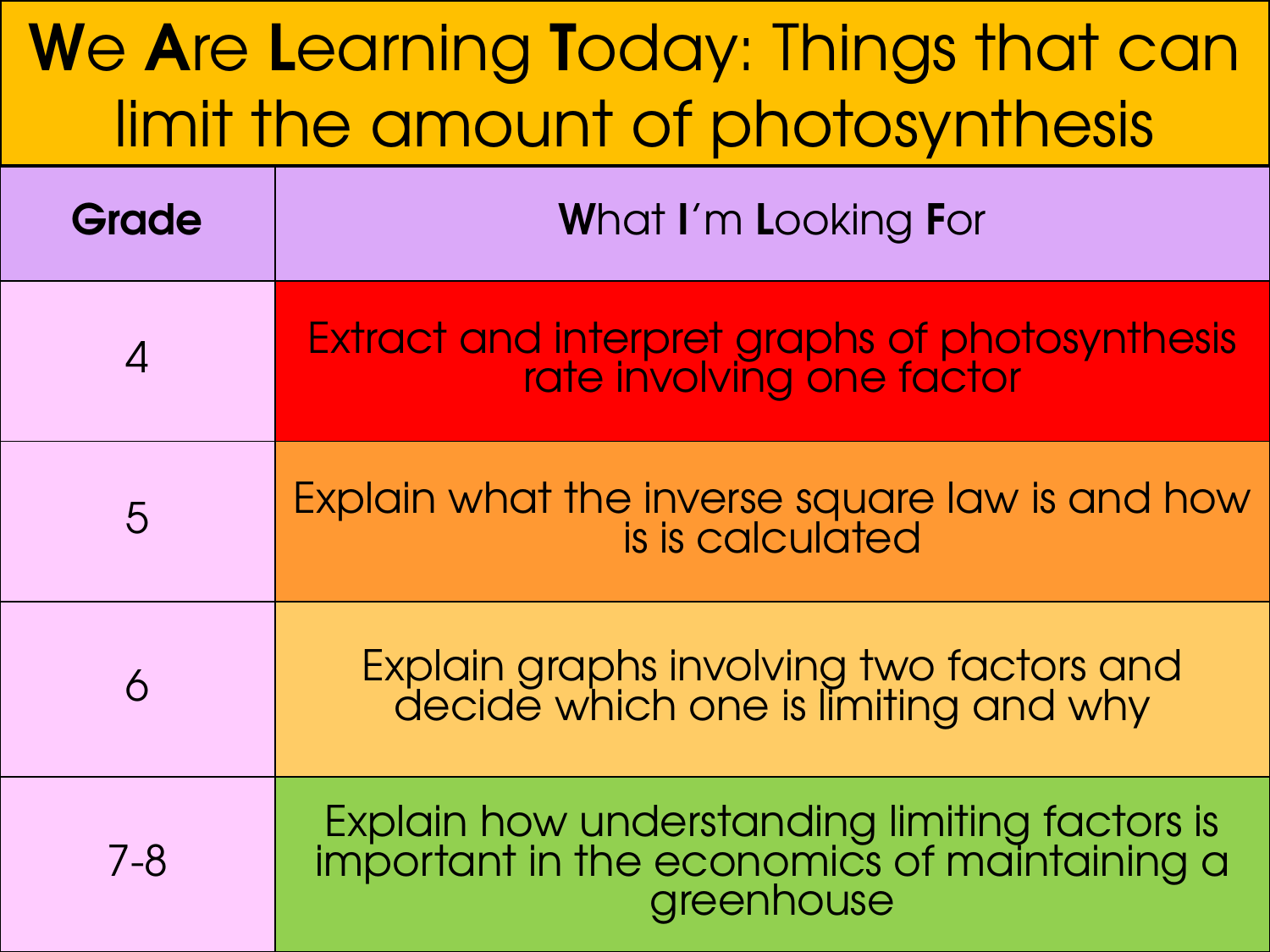

# We Are Learning Today: Things that can limit the amount of photosynthesis
| Grade | What I’m Looking For |
| --- | --- |
| 4 | Extract and interpret graphs of photosynthesis rate involving one factor |
| 5 | Explain what the inverse square law is and how is is calculated |
| 6 | Explain graphs involving two factors and decide which one is limiting and why |
| 7-8 | Explain how understanding limiting factors is important in the economics of maintaining a greenhouse |